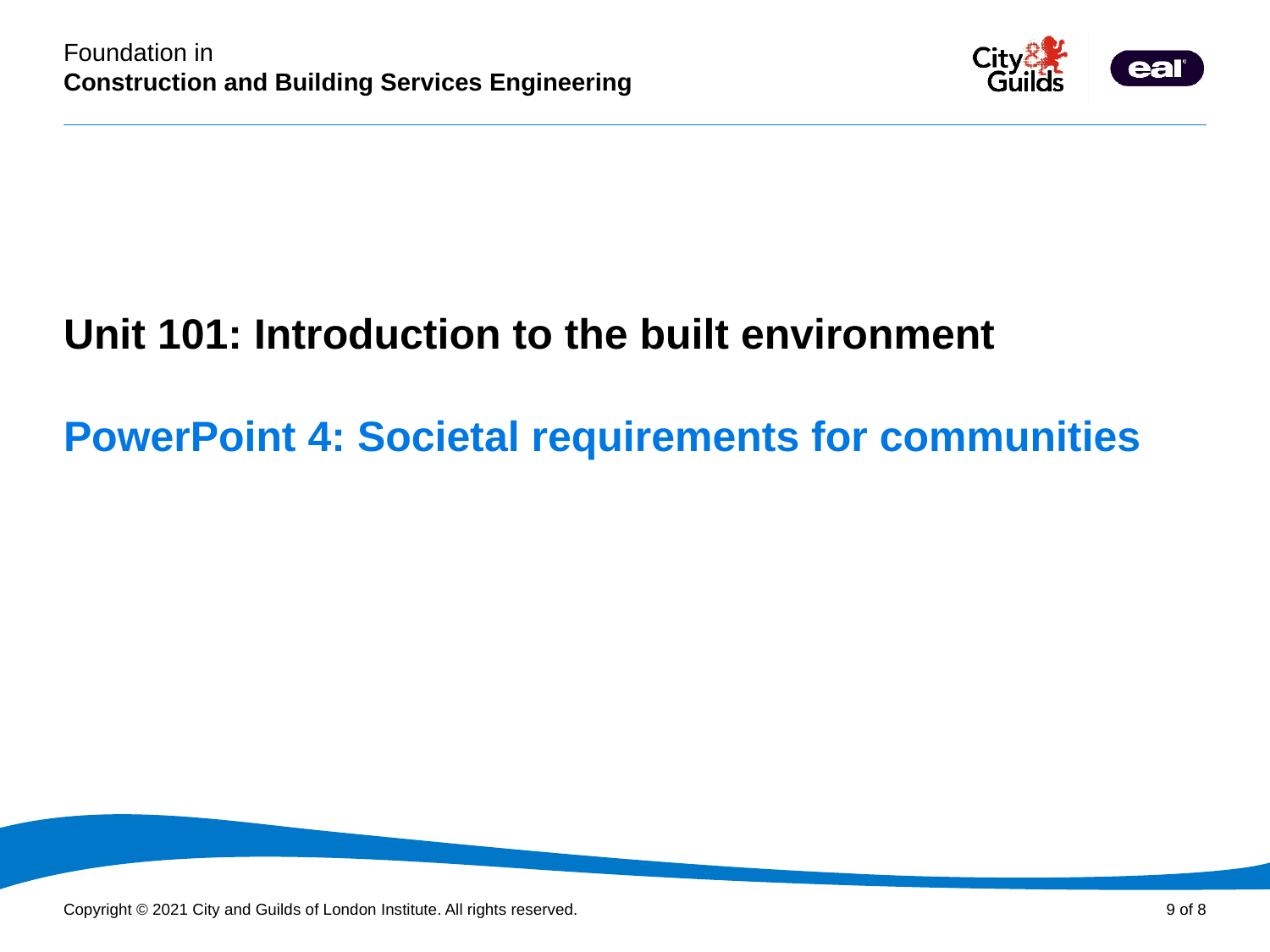

PowerPoint presentation
Unit 101: Introduction to the built environment
# PowerPoint 4: Societal requirements for communities